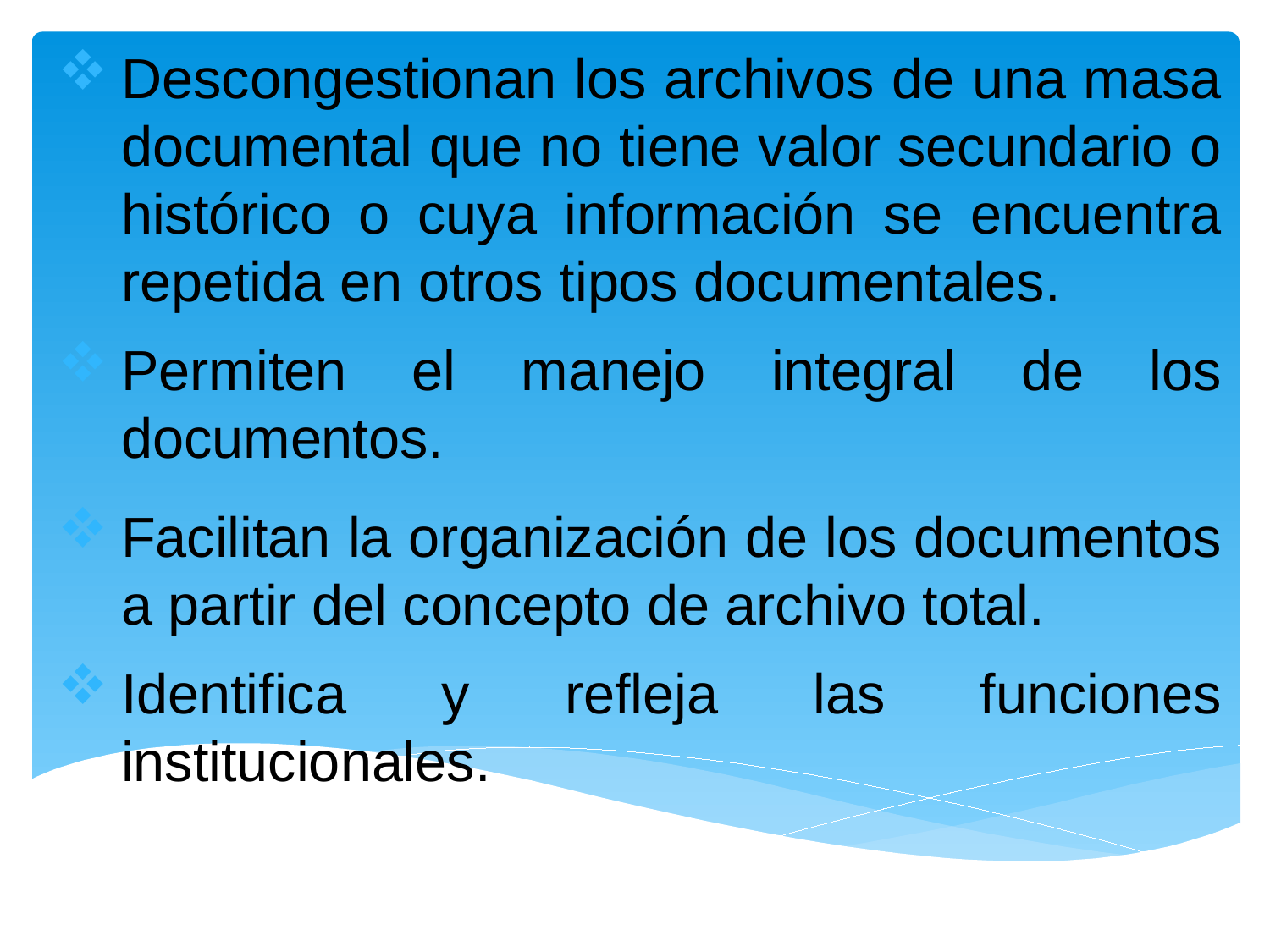

Descongestionan los archivos de una masa documental que no tiene valor secundario o histórico o cuya información se encuentra repetida en otros tipos documentales.

Permiten el manejo integral de los documentos.

Facilitan la organización de los documentos a partir del concepto de archivo total.

Identifica y refleja las funciones institucionales.